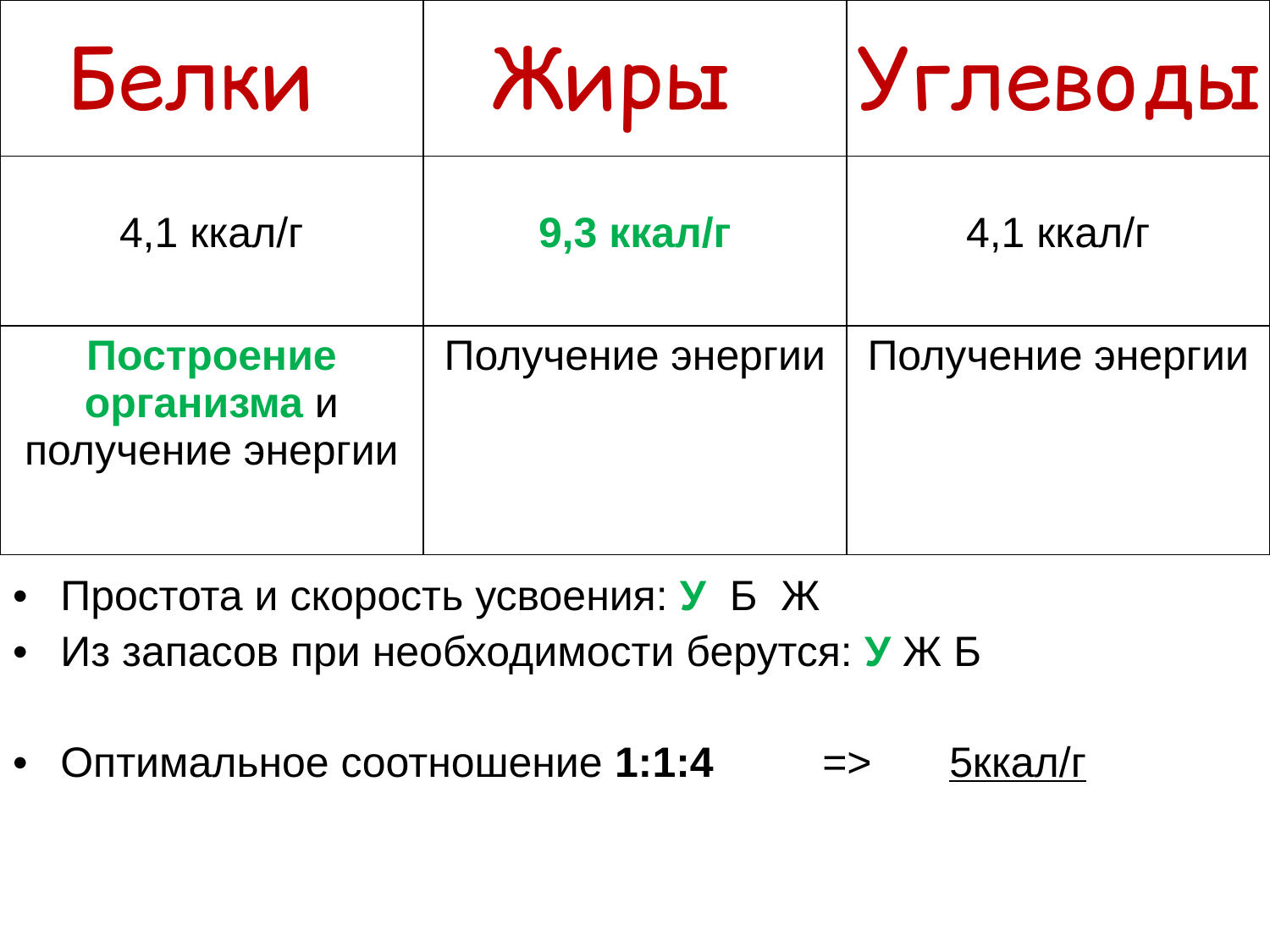

|  |  |  |
| --- | --- | --- |
| 4,1 ккал/г | 9,3 ккал/г | 4,1 ккал/г |
| Построение организма и получение энергии | Получение энергии | Получение энергии |
# Белки       Жиры     Углеводы
Простота и скорость усвоения: У  Б  Ж
Из запасов при необходимости берутся: У Ж Б

Оптимальное соотношение 1:1:4	=>	5ккал/г